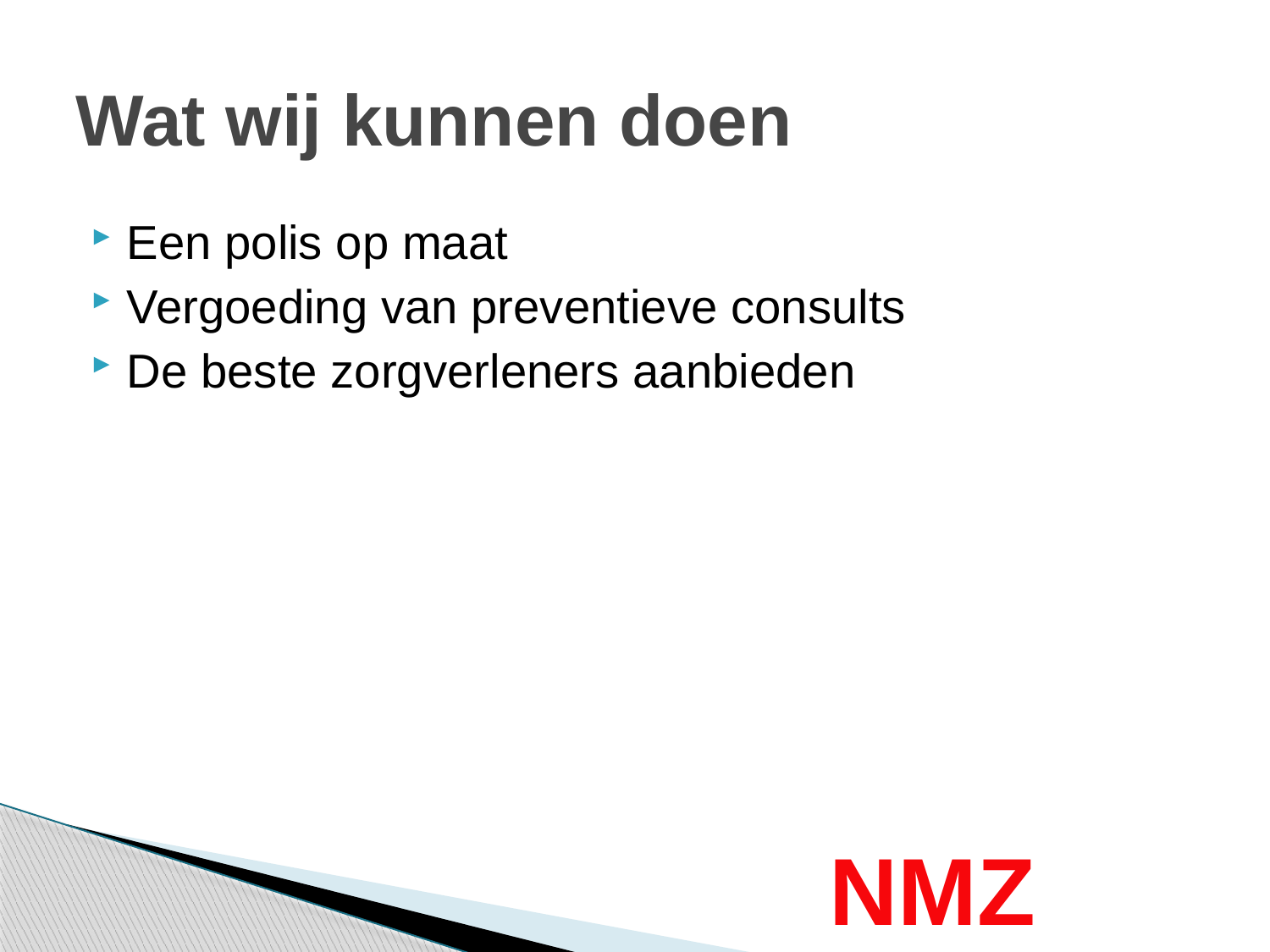

# Wat wij kunnen doen
Een polis op maat
Vergoeding van preventieve consults
De beste zorgverleners aanbieden